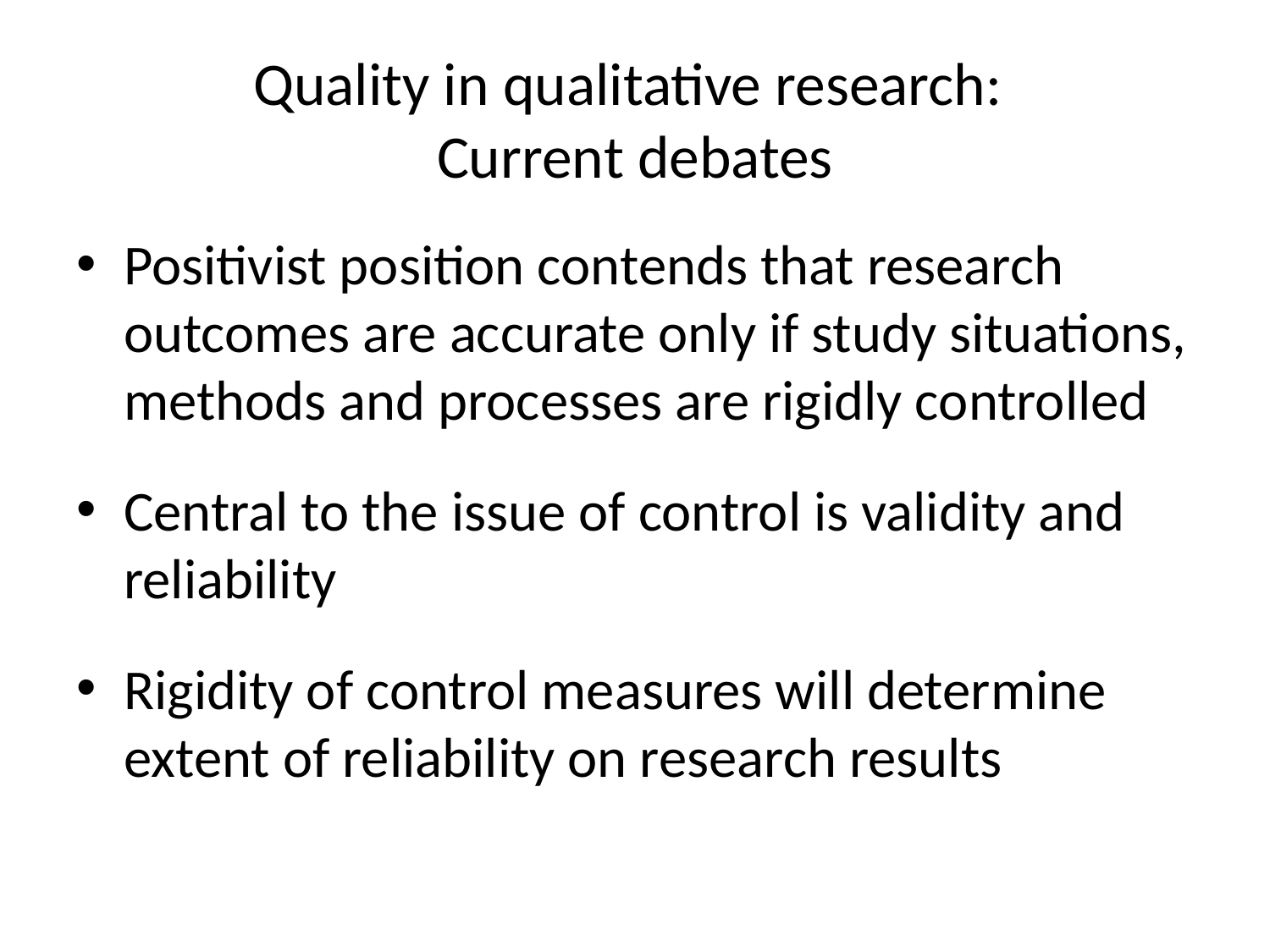

# Quality in qualitative research: Current debates
Positivist position contends that research outcomes are accurate only if study situations, methods and processes are rigidly controlled
Central to the issue of control is validity and reliability
Rigidity of control measures will determine extent of reliability on research results